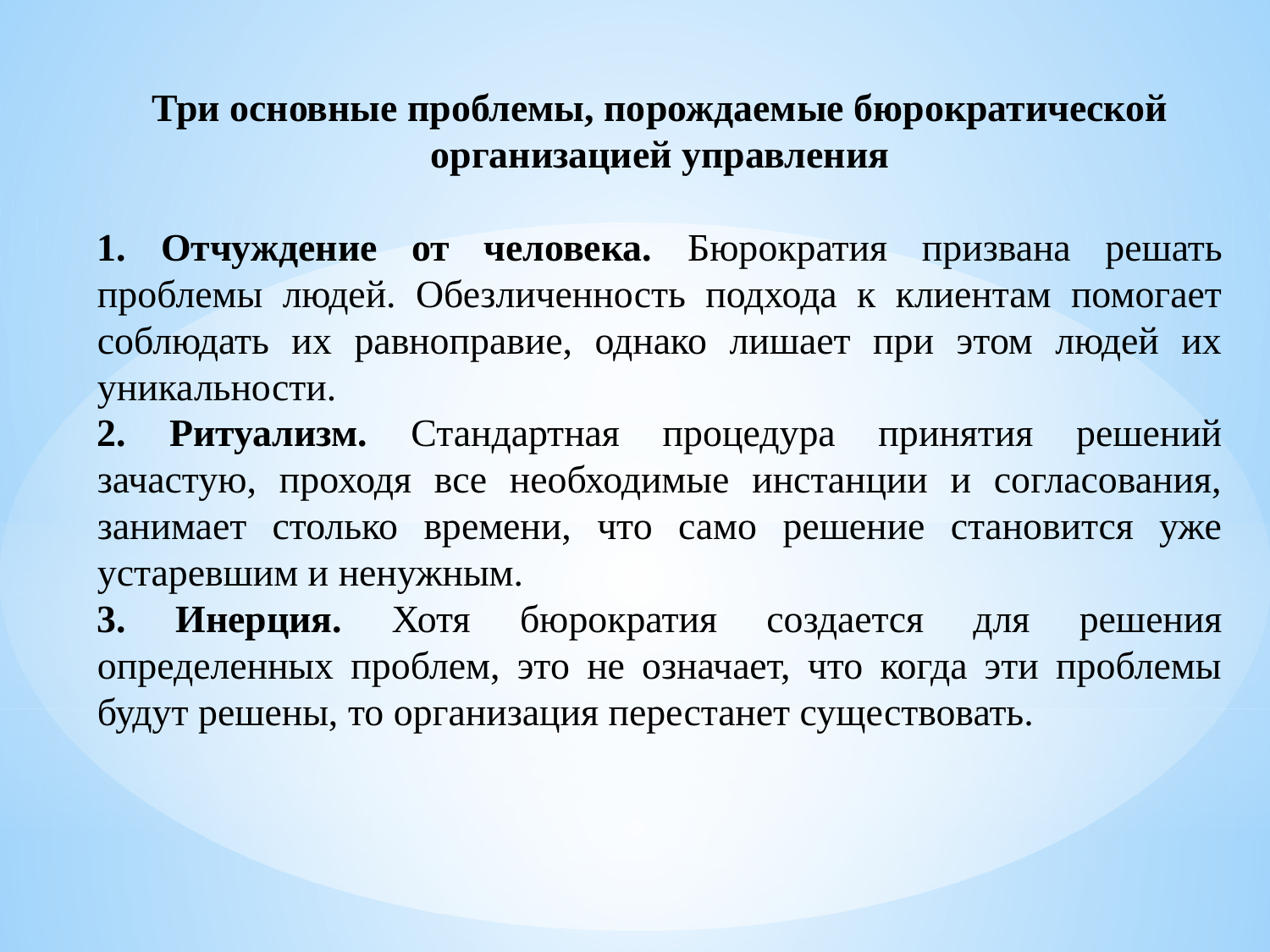

Три основные проблемы, порождаемые бюрократической организацией управления

1. Отчуждение от человека. Бюрократия призвана решать проблемы людей. Обезличенность подхода к клиентам помогает соблюдать их равноправие, однако лишает при этом людей их уникальности.
2. Ритуализм. Стандартная процедура принятия решений зачастую, проходя все необходимые инстанции и согласования, занимает столько времени, что само решение становится уже устаревшим и ненужным.
3. Инерция. Хотя бюрократия создается для решения определенных проблем, это не означает, что когда эти проблемы будут решены, то организация перестанет существовать.